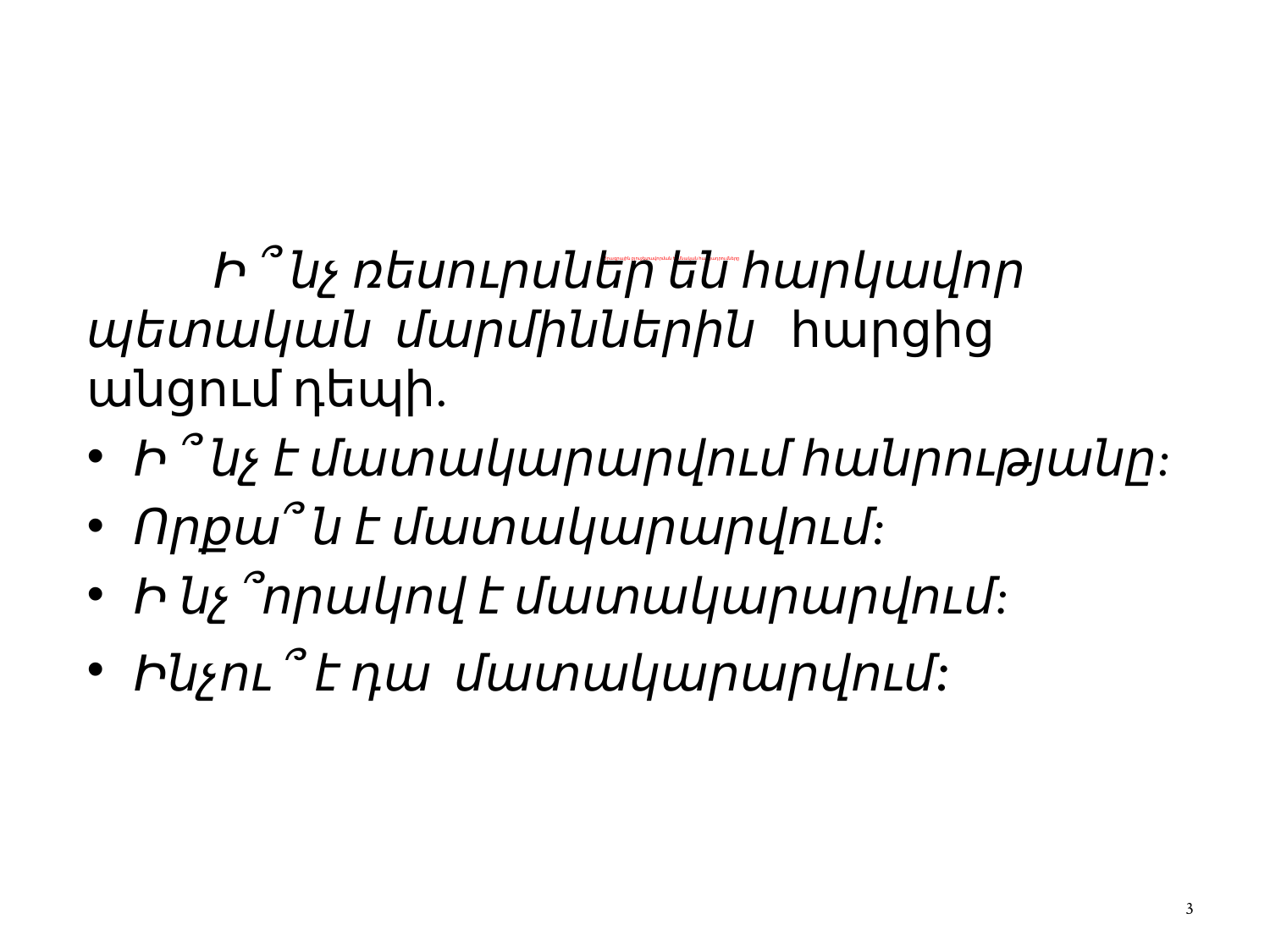

Ի ՞ նչ ռեսուրսներ են հարկավոր պետական  մարմիններին   հարցից անցում դեպի.
Ի ՞ նչ է մատակարարվում հանրությանը:
Որքա՞ ն է մատակարարվում:
Ի նչ ՞որակով է մատակարարվում:
Ինչու ՞ է դա  մատակարարվում:

 Ծրագրային բյուջետավորման հիմնական հարցադրումները
3